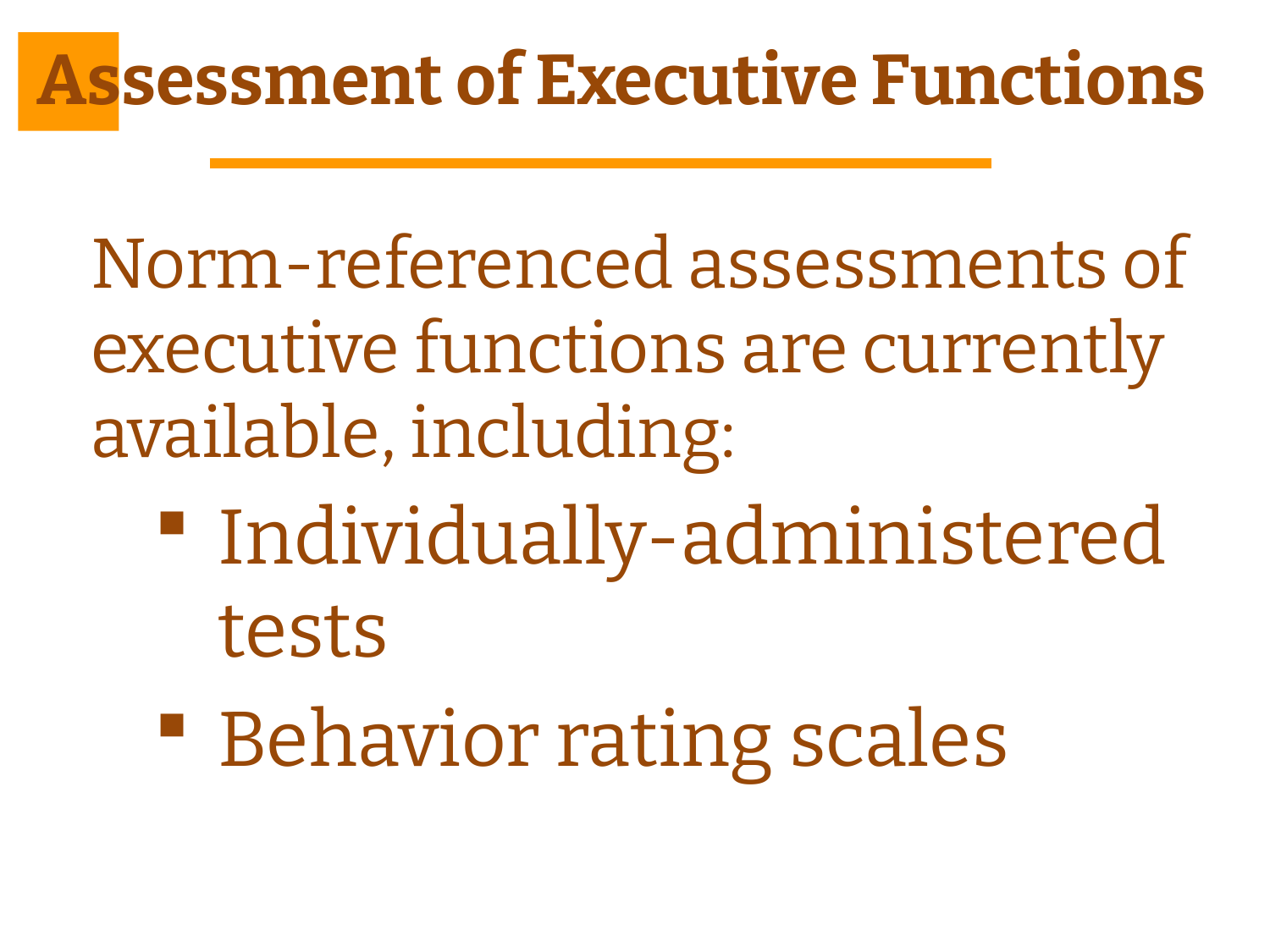

# Assessment of Executive Functions

Norm-referenced assessments of executive functions are currently available, including:
Individually-administered tests
Behavior rating scales